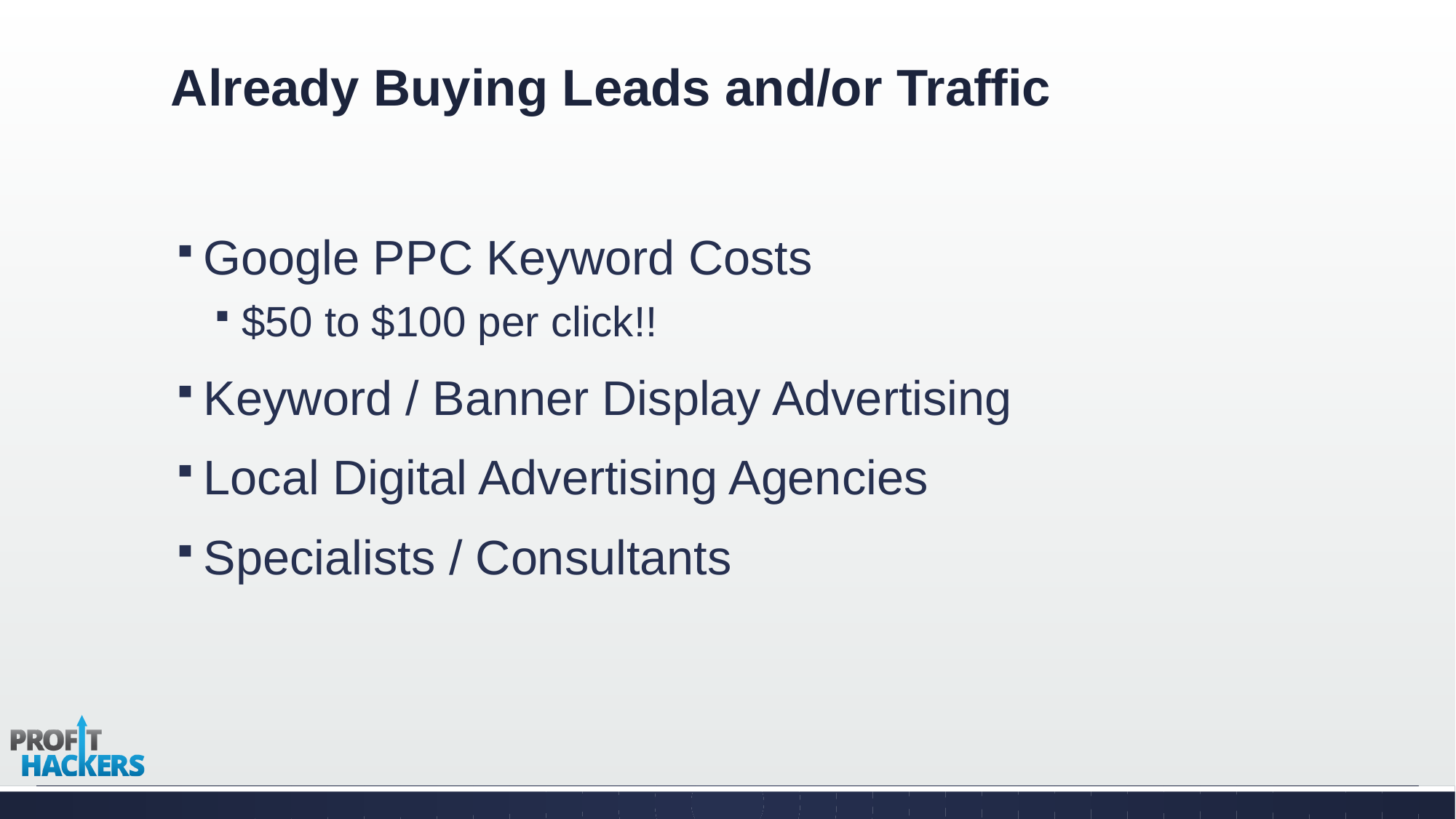

# Already Buying Leads and/or Traffic
Google PPC Keyword Costs
$50 to $100 per click!!
Keyword / Banner Display Advertising
Local Digital Advertising Agencies
Specialists / Consultants